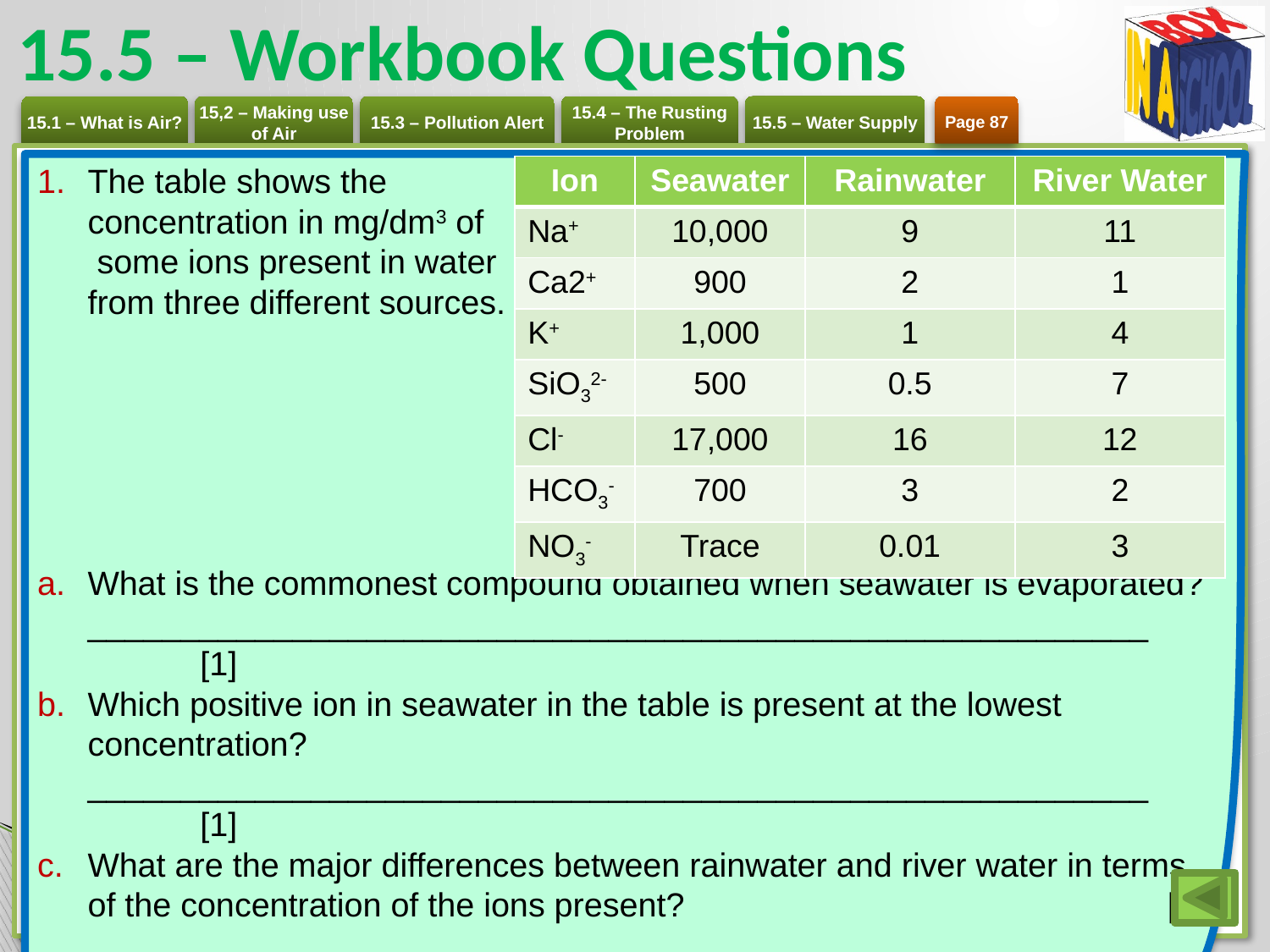

# 15.5 – Workbook Questions
Page 87
The table shows the
concentration in mg/dm3 of
 some ions present in water
from three different sources.
What is the commonest compound obtained when seawater is evaporated? _________________________________________________________ 	[1]
Which positive ion in seawater in the table is present at the lowest concentration? _________________________________________________________	[1]
What are the major differences between rainwater and river water in terms
of the concentration of the ions present?                                                    [3]
____________________________________________________________________________________________________________________
| Ion | Seawater | Rainwater | River Water |
| --- | --- | --- | --- |
| Na+ | 10,000 | 9 | 11 |
| Ca2+ | 900 | 2 | 1 |
| K+ | 1,000 | 1 | 4 |
| SiO32- | 500 | 0.5 | 7 |
| Cl- | 17,000 | 16 | 12 |
| HCO3- | 700 | 3 | 2 |
| NO3- | Trace | 0.01 | 3 |